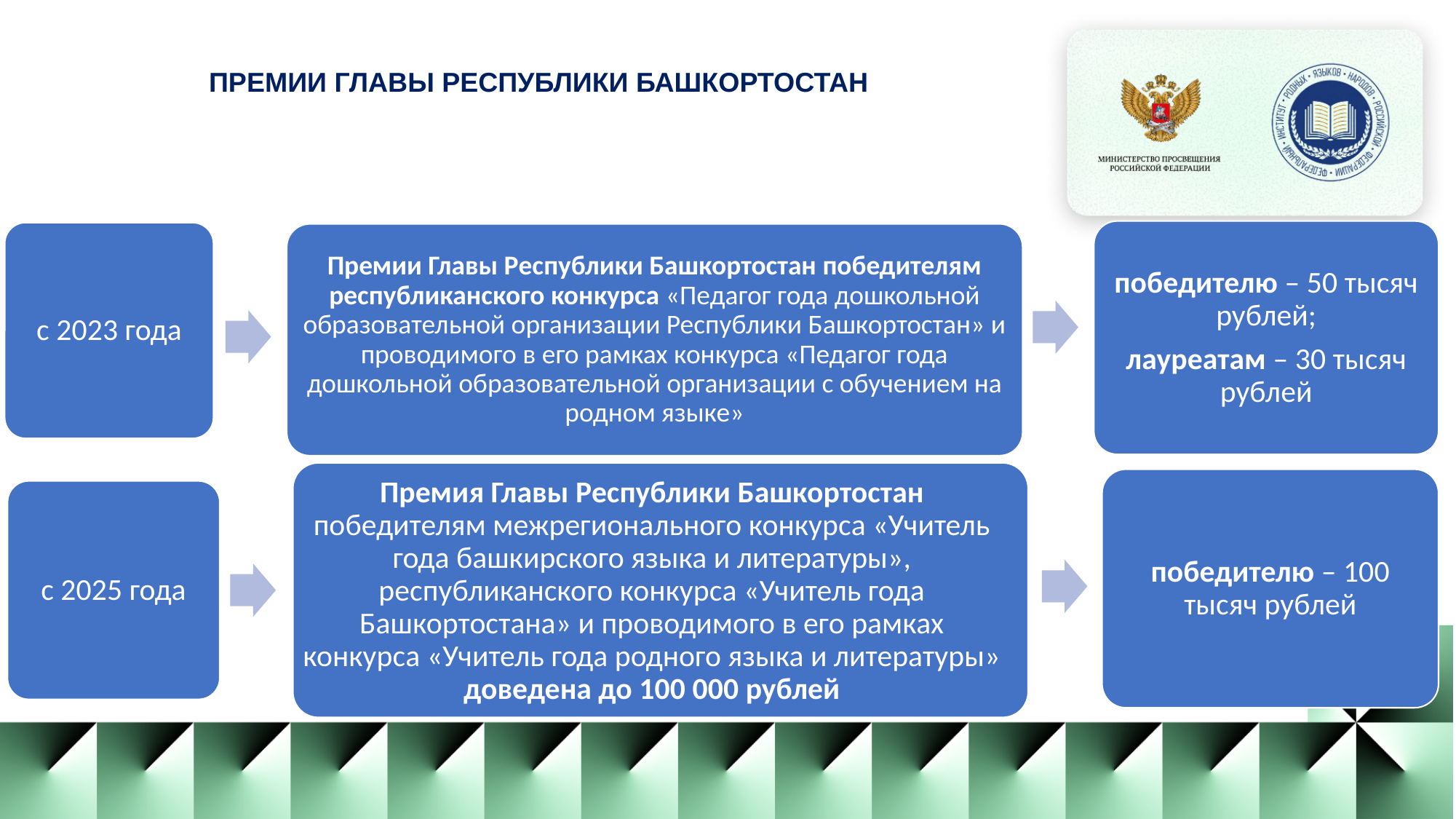

ПРЕМИИ ГЛАВЫ РЕСПУБЛИКИ БАШКОРТОСТАН

победителю – 50 тысяч рублей;
лауреатам – 30 тысяч рублей

с 2023 года

Премии Главы Республики Башкортостан победителям республиканского конкурса «Педагог года дошкольной образовательной организации Республики Башкортостан» и проводимого в его рамках конкурса «Педагог года дошкольной образовательной организации с обучением на родном языке»

Премия Главы Республики Башкортостан победителям межрегионального конкурса «Учитель года башкирского языка и литературы», республиканского конкурса «Учитель года Башкортостана» и проводимого в его рамках конкурса «Учитель года родного языка и литературы» доведена до 100 000 рублей

победителю – 100 тысяч рублей

с 2025 года